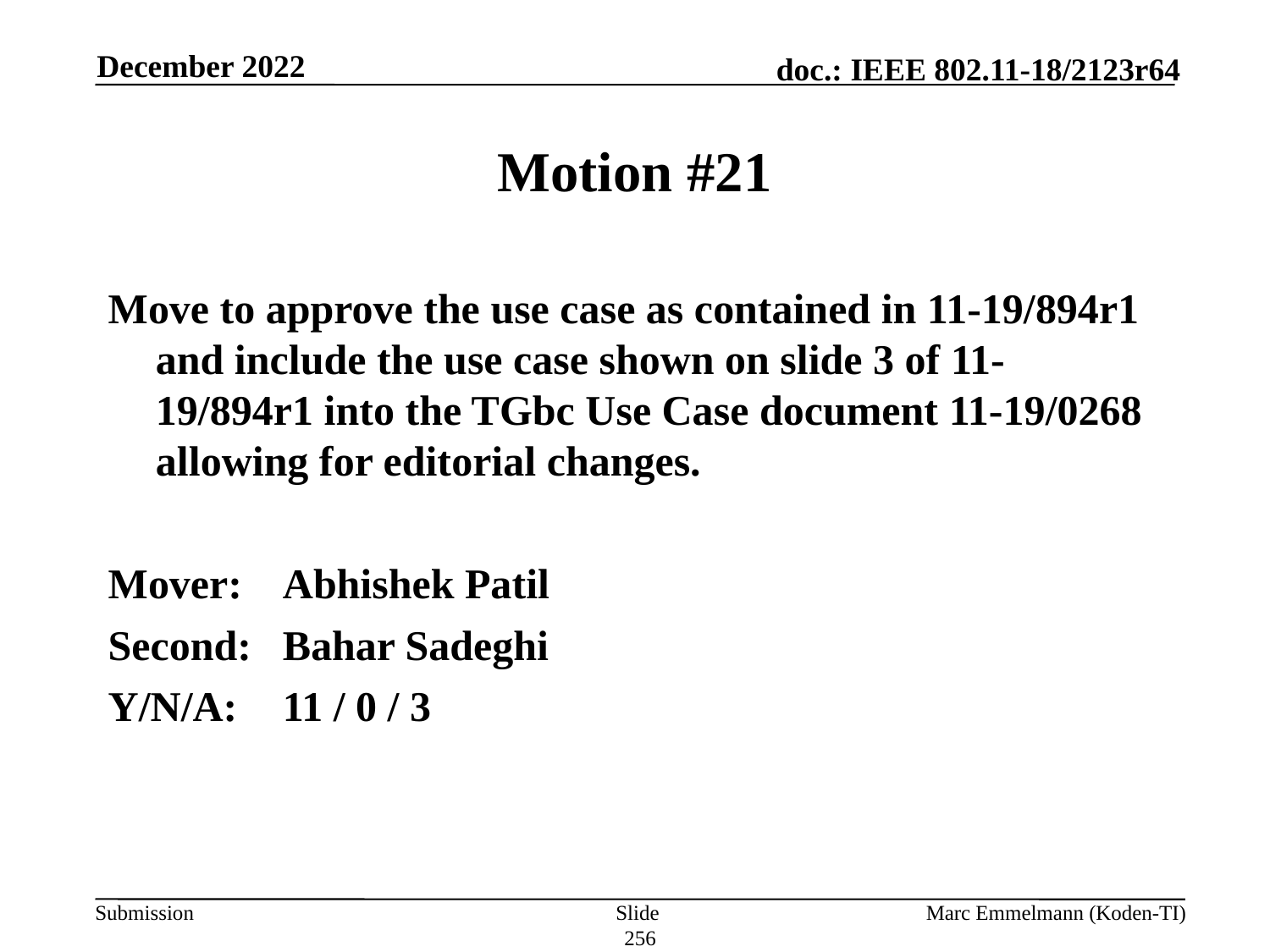

December 2022
# Motion #21
Move to approve the use case as contained in 11-19/894r1 and include the use case shown on slide 3 of 11-19/894r1 into the TGbc Use Case document 11-19/0268 allowing for editorial changes.

Mover:	Abhishek Patil
Second:	Bahar Sadeghi
Y/N/A:	11 / 0 / 3
Slide 256
Marc Emmelmann (Koden-TI)